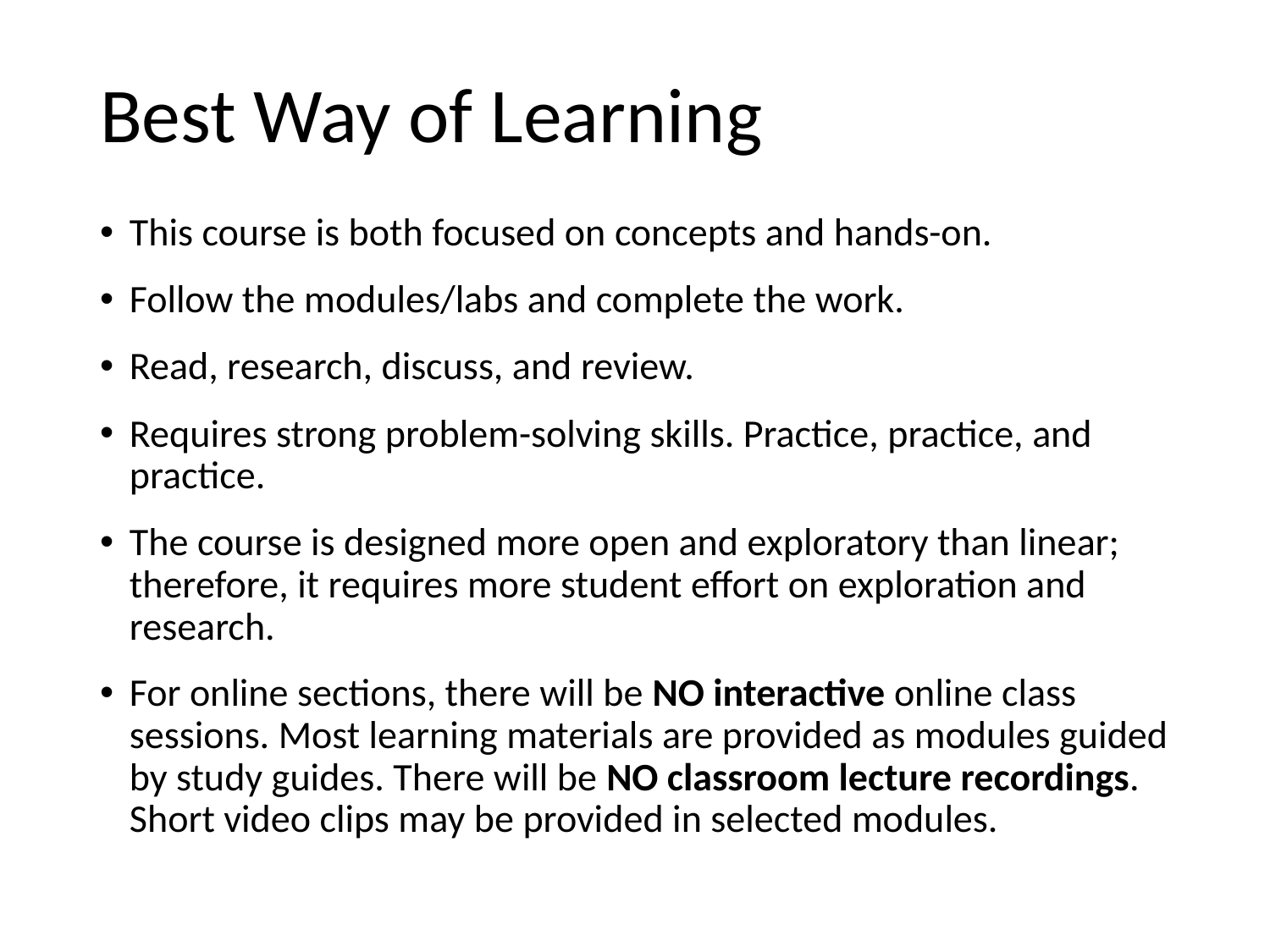

# Best Way of Learning
This course is both focused on concepts and hands-on.
Follow the modules/labs and complete the work.
Read, research, discuss, and review.
Requires strong problem-solving skills. Practice, practice, and practice.
The course is designed more open and exploratory than linear; therefore, it requires more student effort on exploration and research.
For online sections, there will be NO interactive online class sessions. Most learning materials are provided as modules guided by study guides. There will be NO classroom lecture recordings. Short video clips may be provided in selected modules.